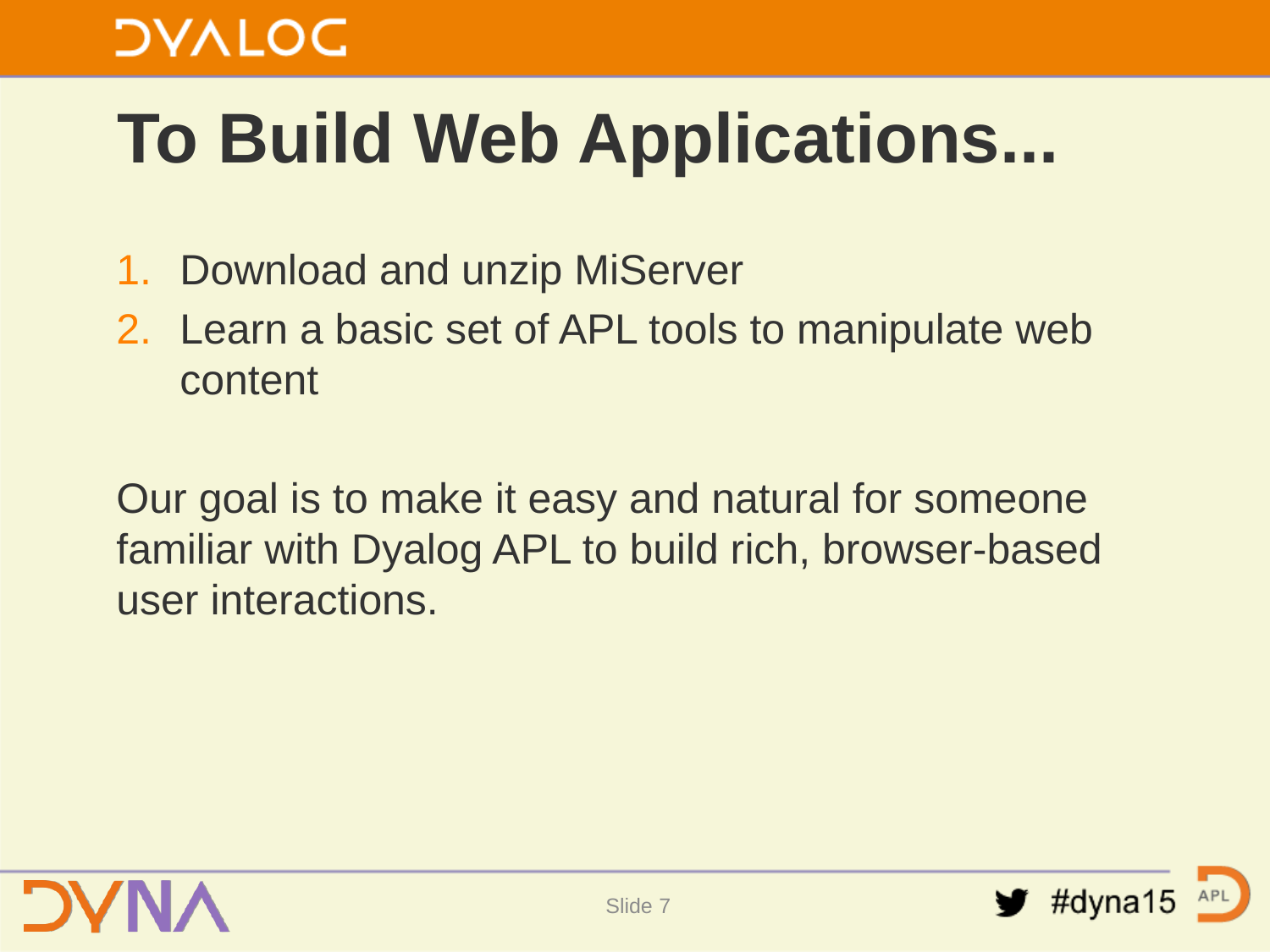

Slide 7
# To Build Web Applications...
Download and unzip MiServer
Learn a basic set of APL tools to manipulate web content

Our goal is to make it easy and natural for someone familiar with Dyalog APL to build rich, browser-based user interactions.